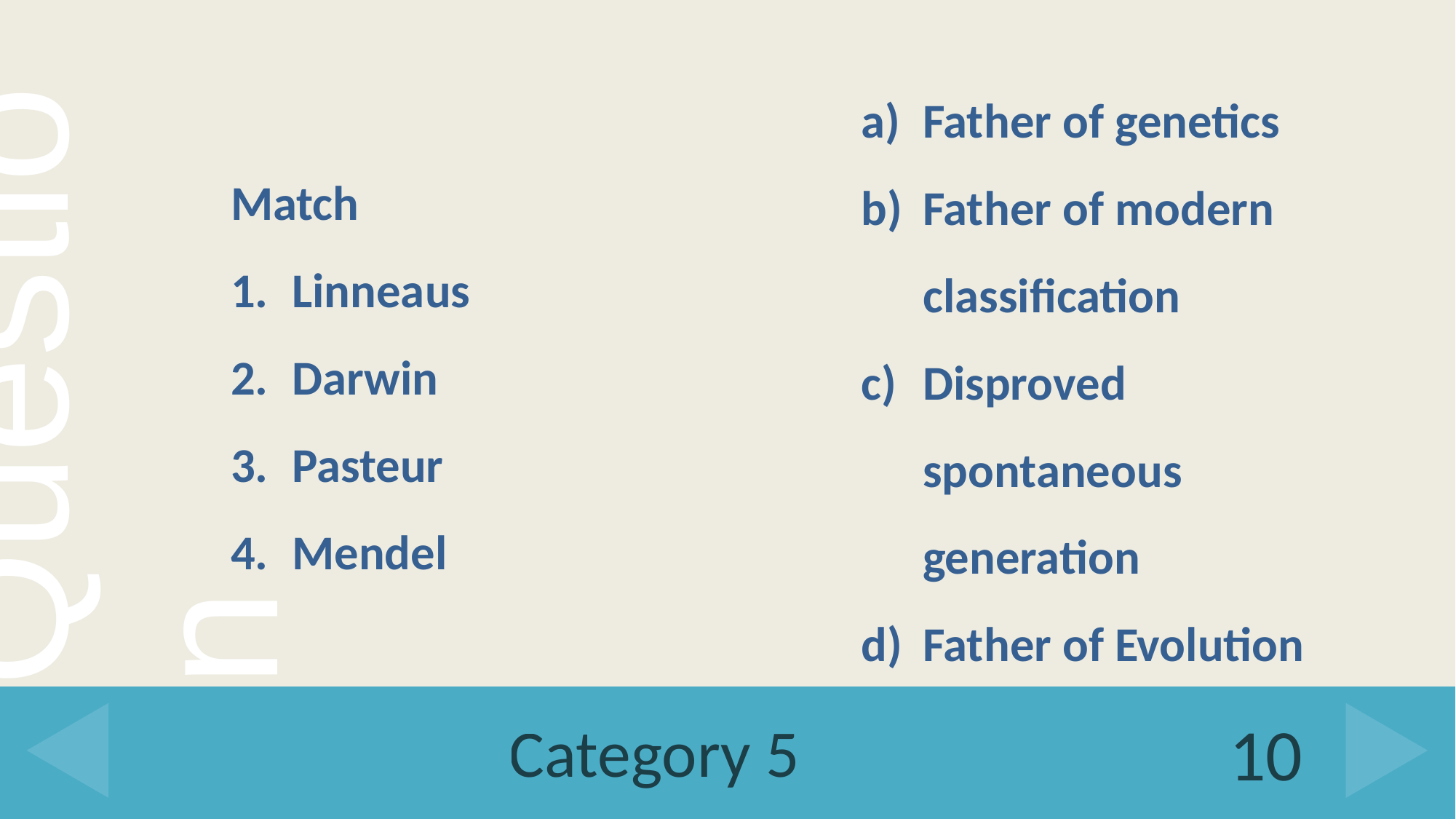

Father of genetics
Father of modern classification
Disproved spontaneous generation
Father of Evolution
Match
Linneaus
Darwin
Pasteur
Mendel
# Category 5
10